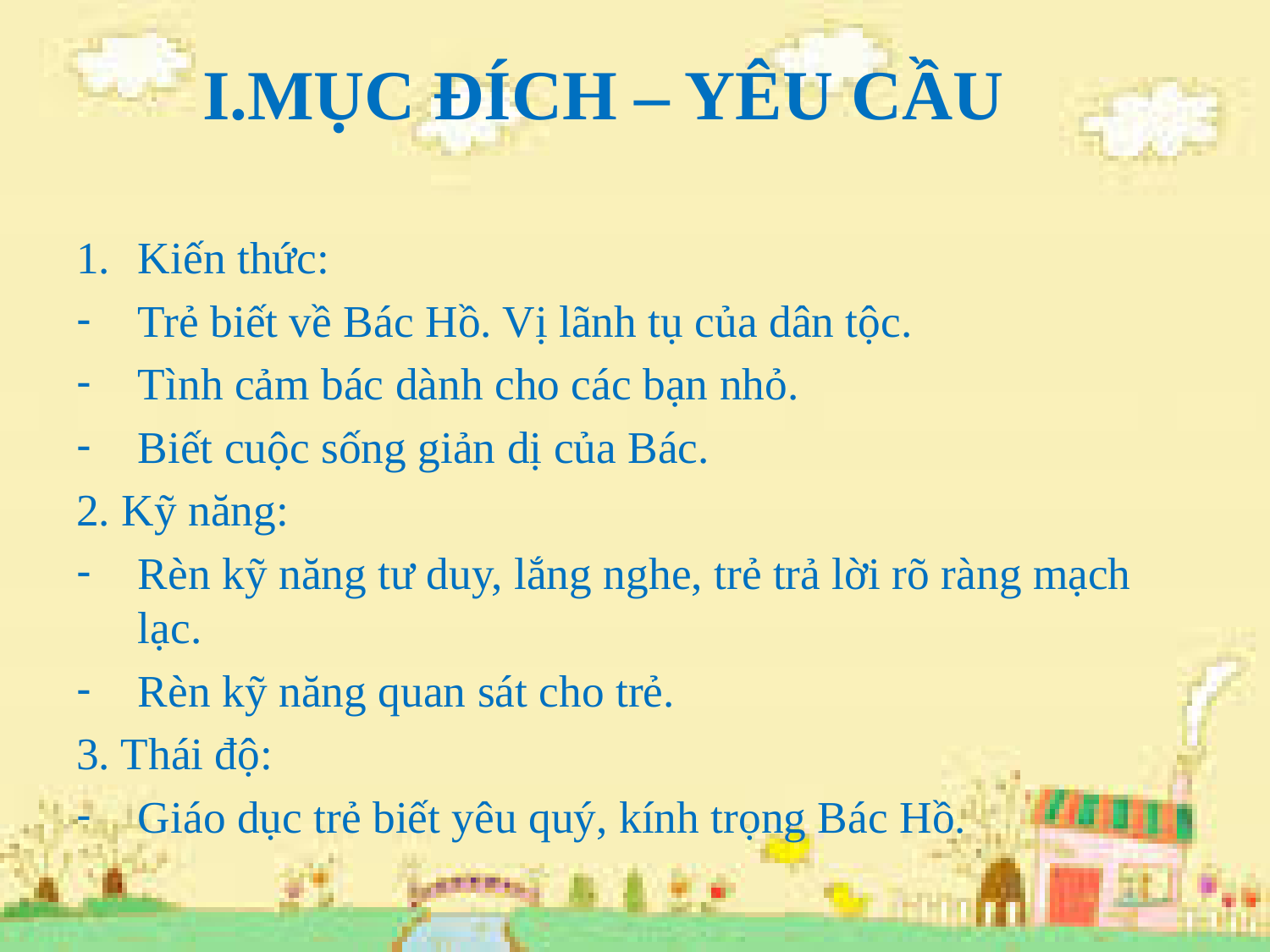

# I.MỤC ĐÍCH – YÊU CẦU
Kiến thức:
Trẻ biết về Bác Hồ. Vị lãnh tụ của dân tộc.
Tình cảm bác dành cho các bạn nhỏ.
Biết cuộc sống giản dị của Bác.
2. Kỹ năng:
Rèn kỹ năng tư duy, lắng nghe, trẻ trả lời rõ ràng mạch lạc.
Rèn kỹ năng quan sát cho trẻ.
3. Thái độ:
Giáo dục trẻ biết yêu quý, kính trọng Bác Hồ.